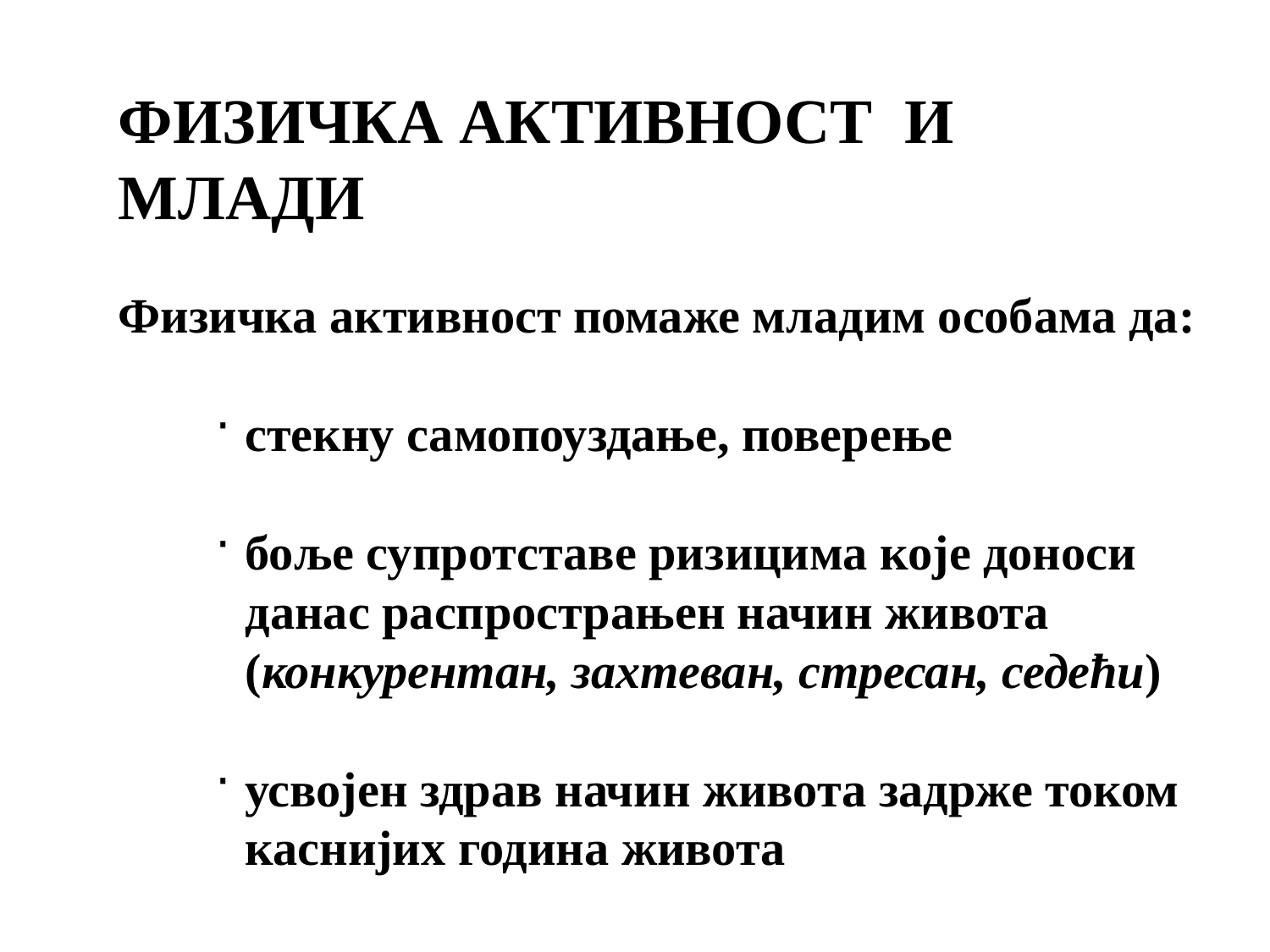

ФИЗИЧКА АКТИВНОСТ  И МЛАДИ

Физичка активност помаже младим особама да:

стекну самопоуздање, поверење

боље супротставе ризицима које доноси данас распрострањен начин живота (конкурентан, захтеван, стресан, седећи)

усвојен здрав начин живота задрже током каснијих година живота